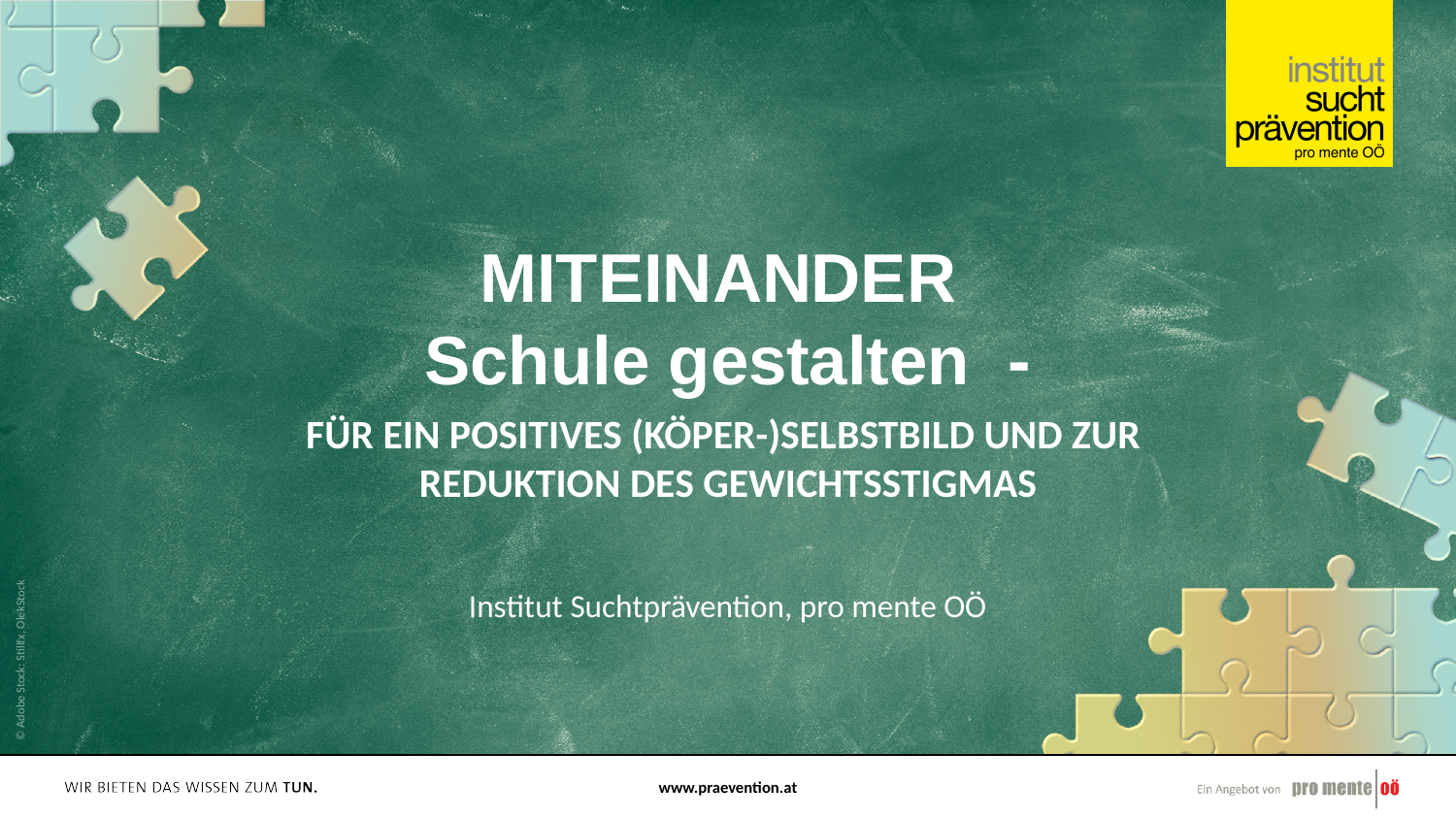

# MITEINANDER Schule gestalten  - für ein positives (Köper-)Selbstbild und zur Reduktion des Gewichtsstigmas
Institut Suchtprävention, pro mente OÖ
© Adobe Stock: Stillfx, OlekStock